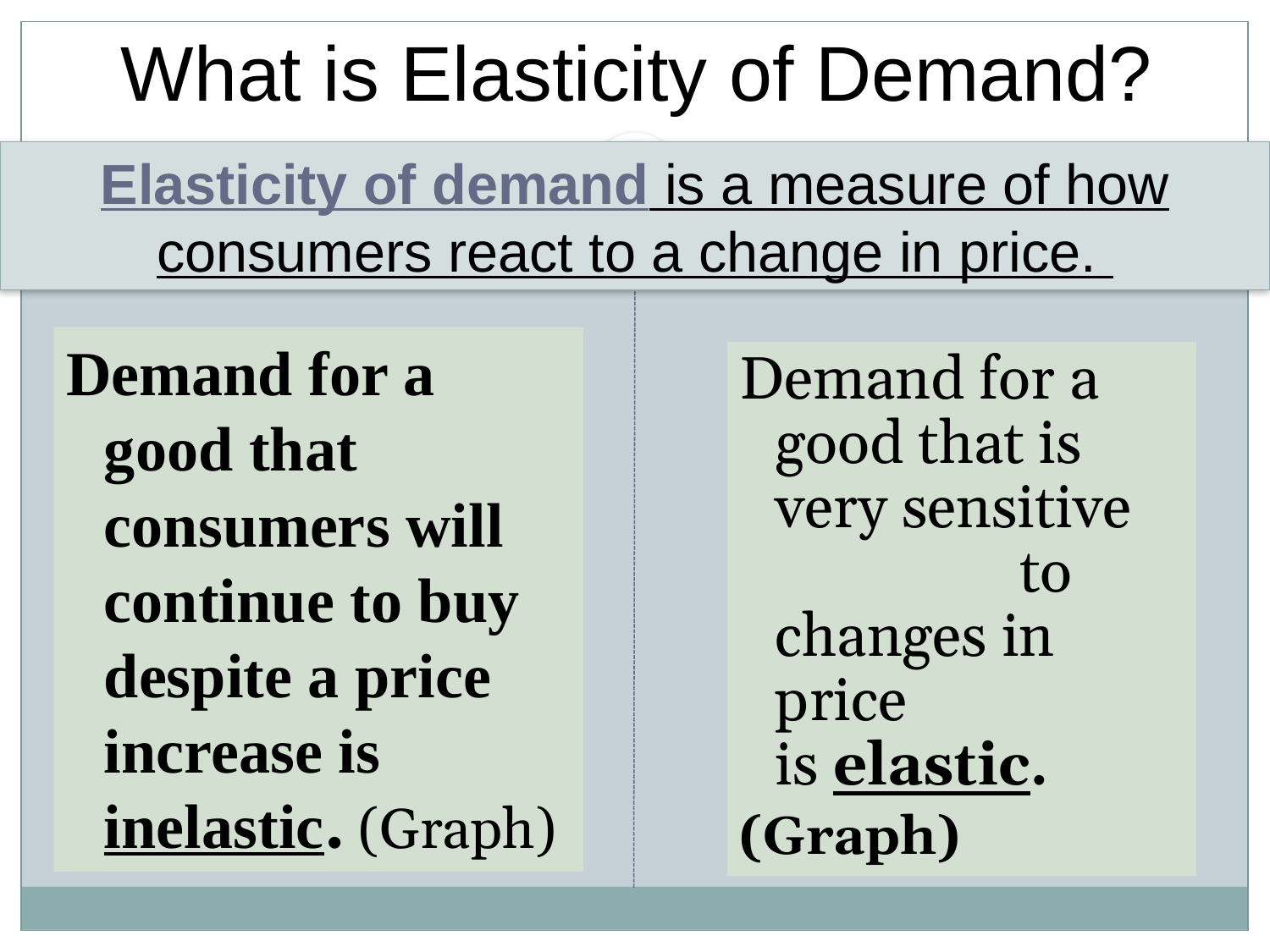

# What is Elasticity of Demand?
Elasticity of demand is a measure of how consumers react to a change in price.
Demand for a good that consumers will continue to buy despite a price increase is inelastic. (Graph)
Demand for a good that is very sensitive                     to changes in price                  is elastic.
(Graph)